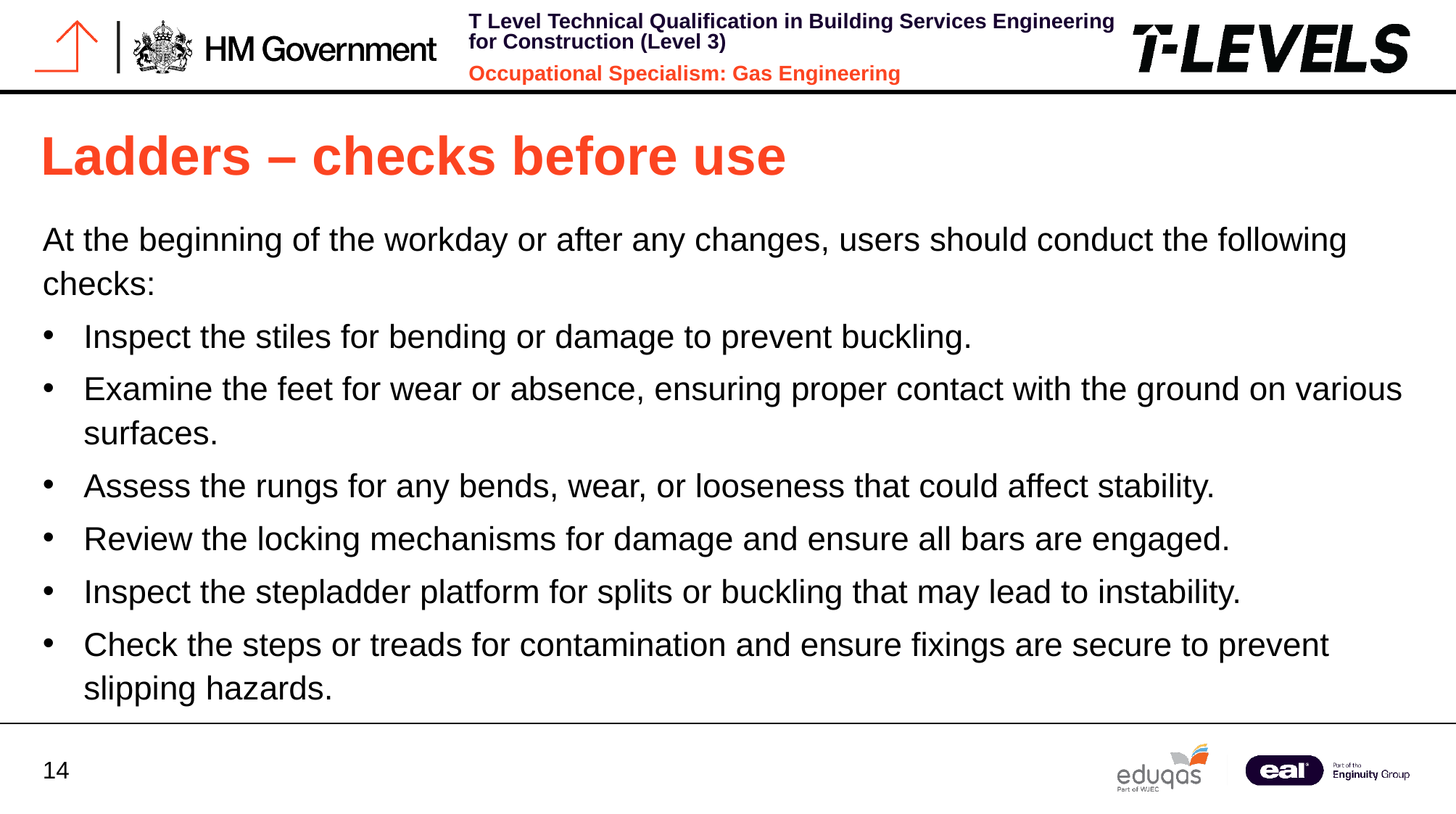

Ladders – checks before use
At the beginning of the workday or after any changes, users should conduct the following checks:
Inspect the stiles for bending or damage to prevent buckling.
Examine the feet for wear or absence, ensuring proper contact with the ground on various surfaces.
Assess the rungs for any bends, wear, or looseness that could affect stability.
Review the locking mechanisms for damage and ensure all bars are engaged.
Inspect the stepladder platform for splits or buckling that may lead to instability.
Check the steps or treads for contamination and ensure fixings are secure to prevent slipping hazards.